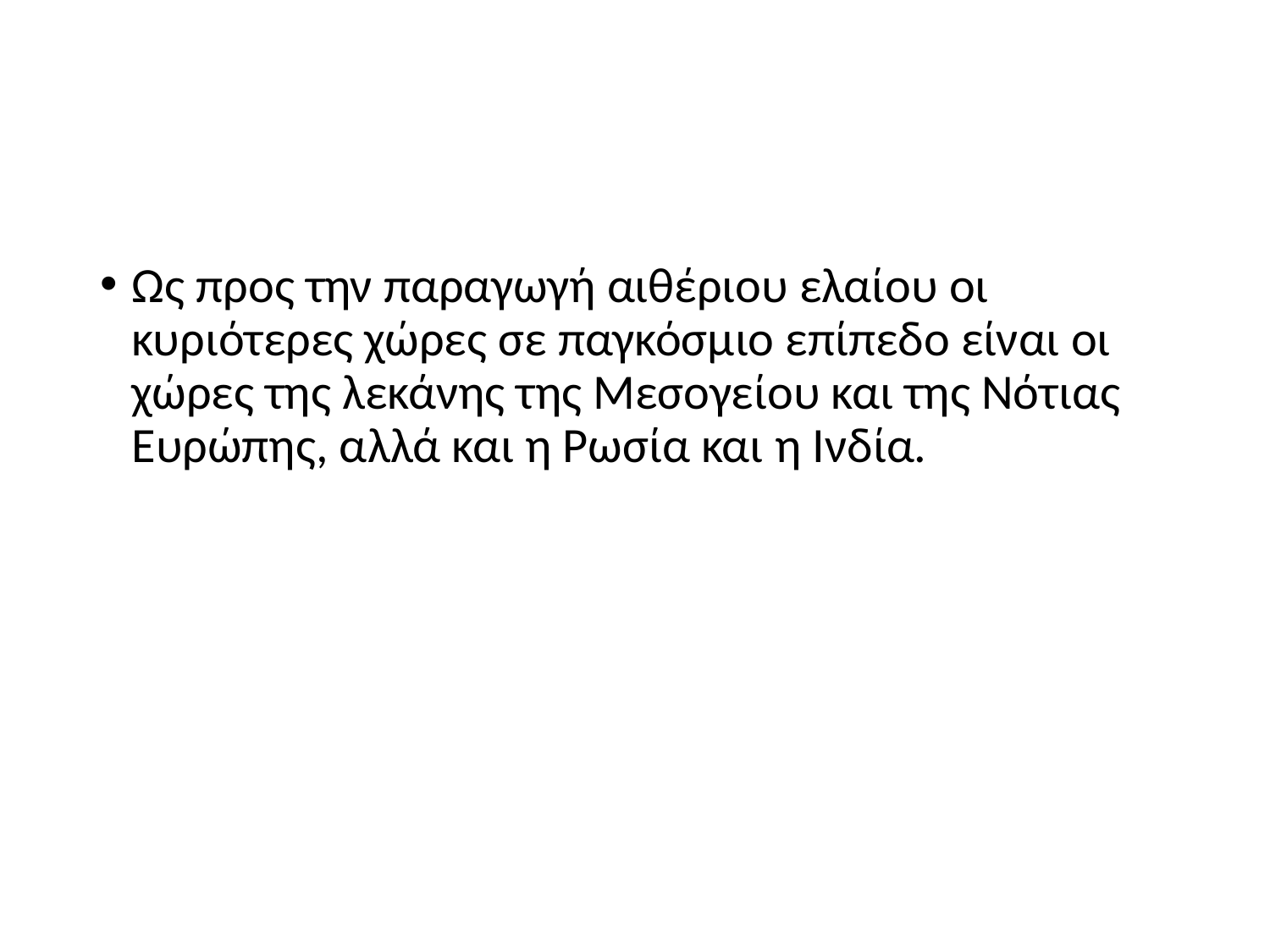

#
Ως προς την παραγωγή αιθέριου ελαίου οι κυριότερες χώρες σε παγκόσμιο επίπεδο είναι οι χώρες της λεκάνης της Μεσογείου και της Νότιας Ευρώπης, αλλά και η Ρωσία και η Ινδία.